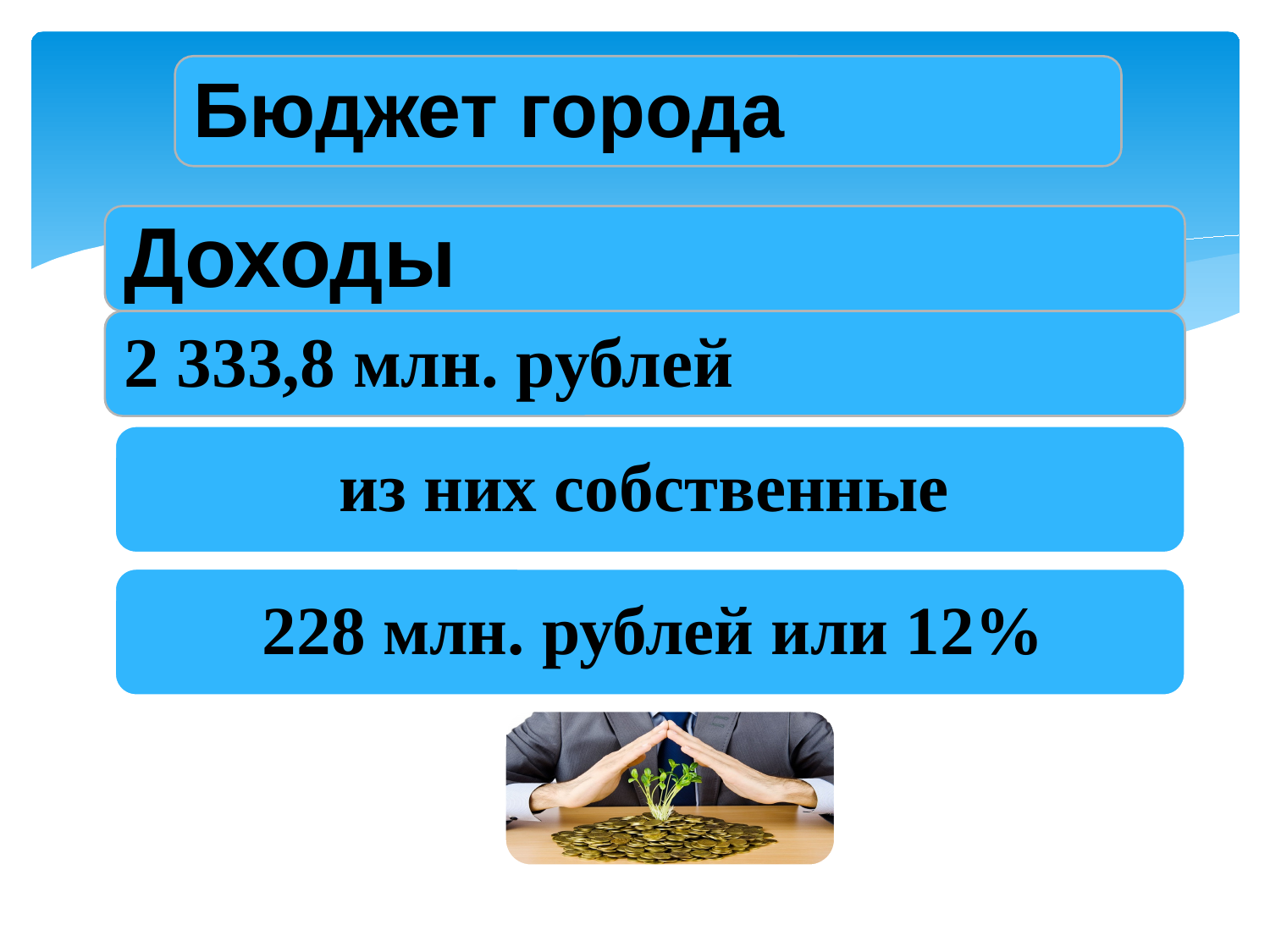

Бюджет города
Доходы
2 333,8 млн. рублей
из них собственные
228 млн. рублей или 12%